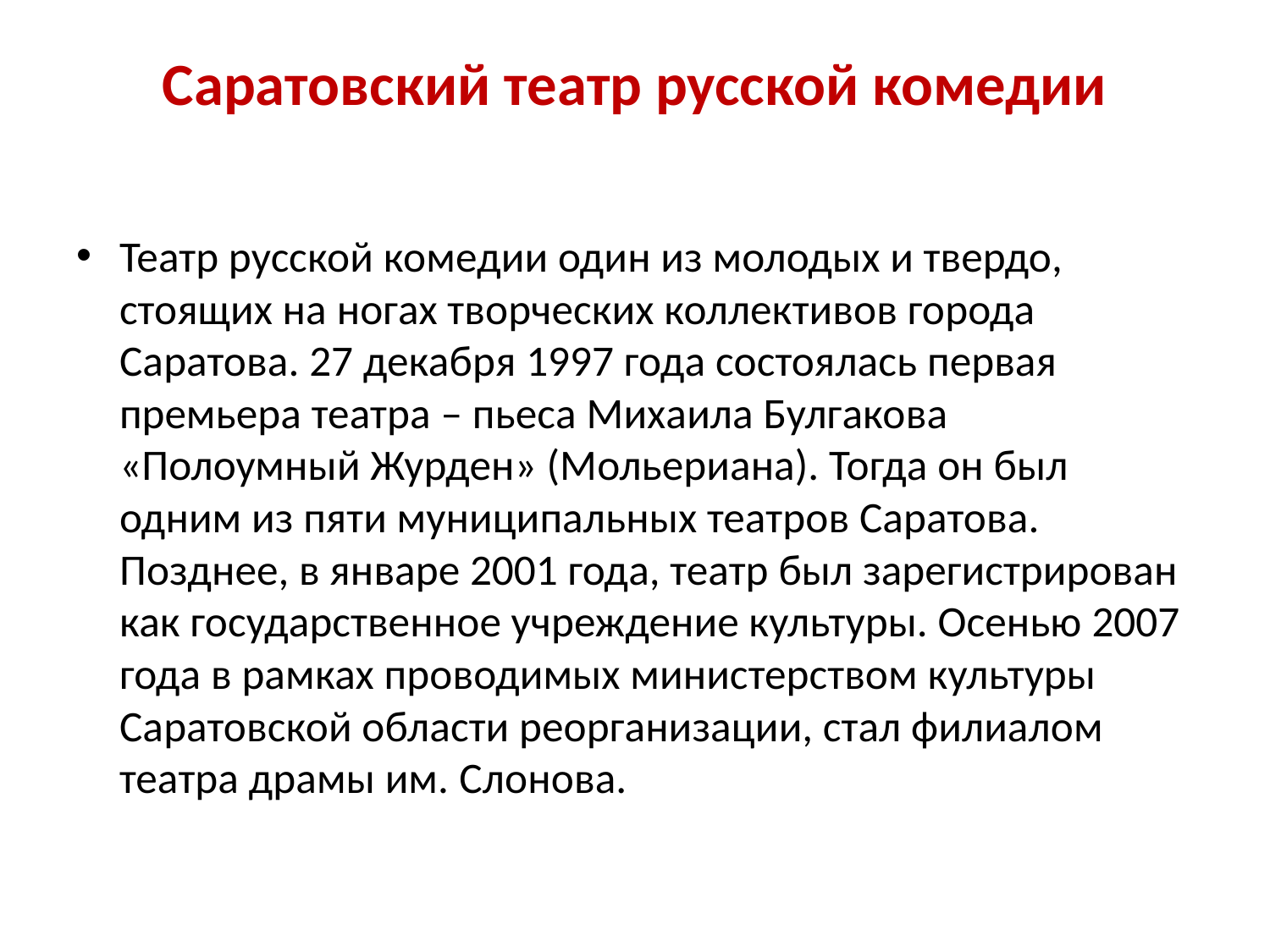

# Саратовский театр русской комедии
Театр русской комедии один из молодых и твердо, стоящих на ногах творческих коллективов города Саратова. 27 декабря 1997 года состоялась первая премьера театра – пьеса Михаила Булгакова «Полоумный Журден» (Мольериана). Тогда он был одним из пяти муниципальных театров Саратова. Позднее, в январе 2001 года, театр был зарегистрирован как государственное учреждение культуры. Осенью 2007 года в рамках проводимых министерством культуры Саратовской области реорганизации, стал филиалом театра драмы им. Слонова.